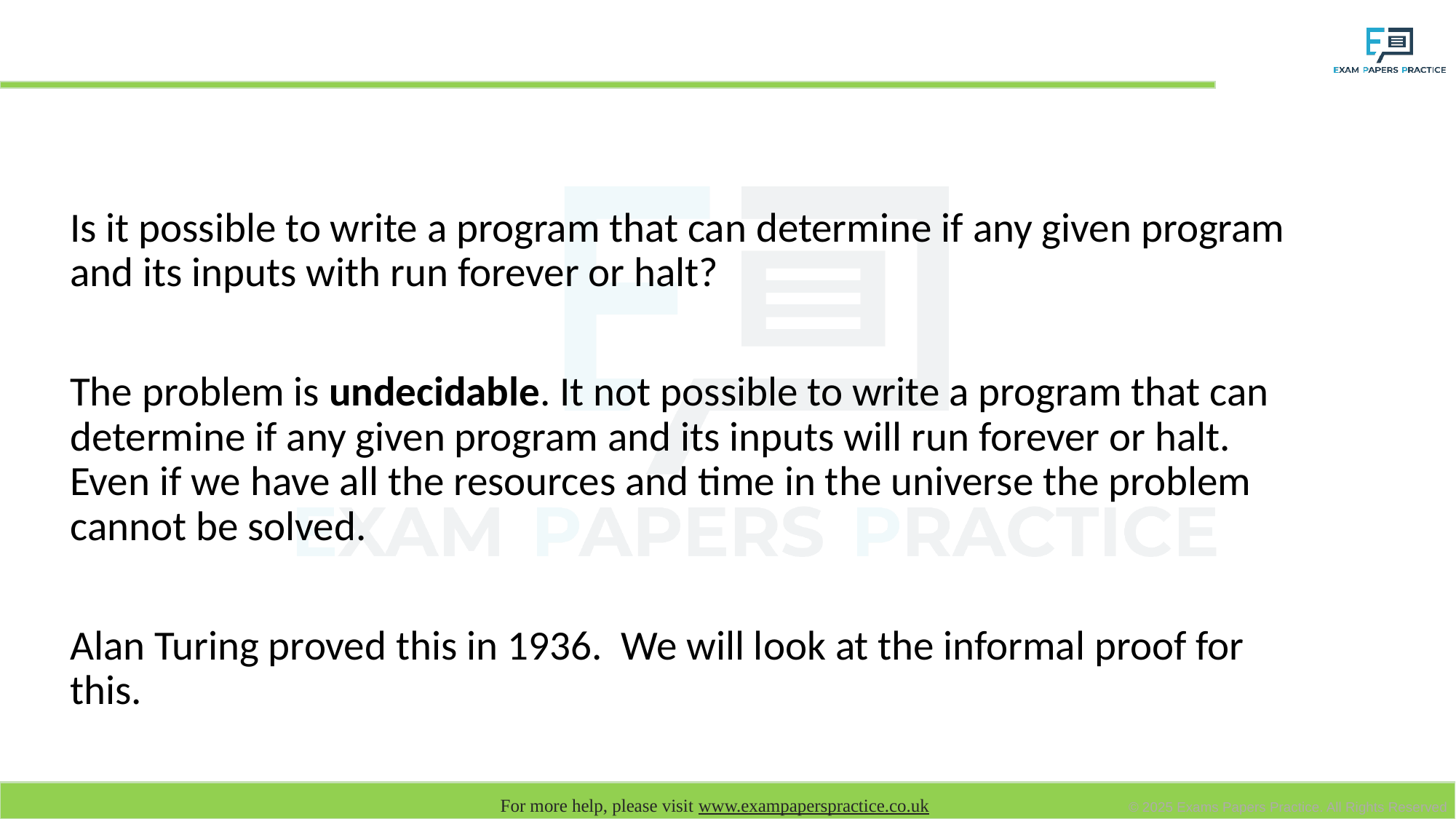

# The halting problem
Is it possible to write a program that can determine if any given program and its inputs with run forever or halt?

The problem is undecidable. It not possible to write a program that can determine if any given program and its inputs will run forever or halt. Even if we have all the resources and time in the universe the problem cannot be solved.

Alan Turing proved this in 1936.  We will look at the informal proof for this.